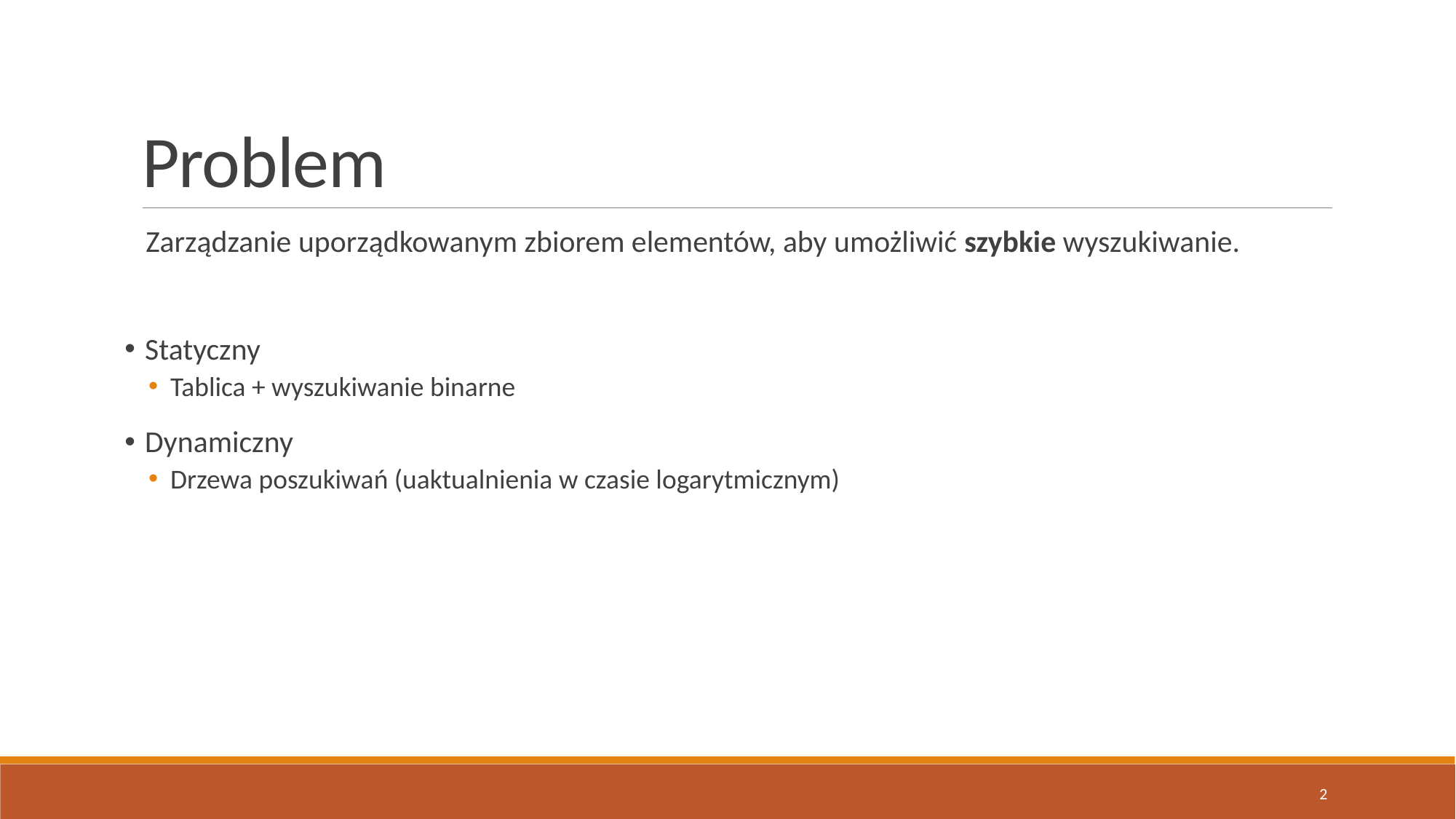

# Problem
Zarządzanie uporządkowanym zbiorem elementów, aby umożliwić szybkie wyszukiwanie.

Statyczny
Tablica + wyszukiwanie binarne
Dynamiczny
Drzewa poszukiwań (uaktualnienia w czasie logarytmicznym)

2